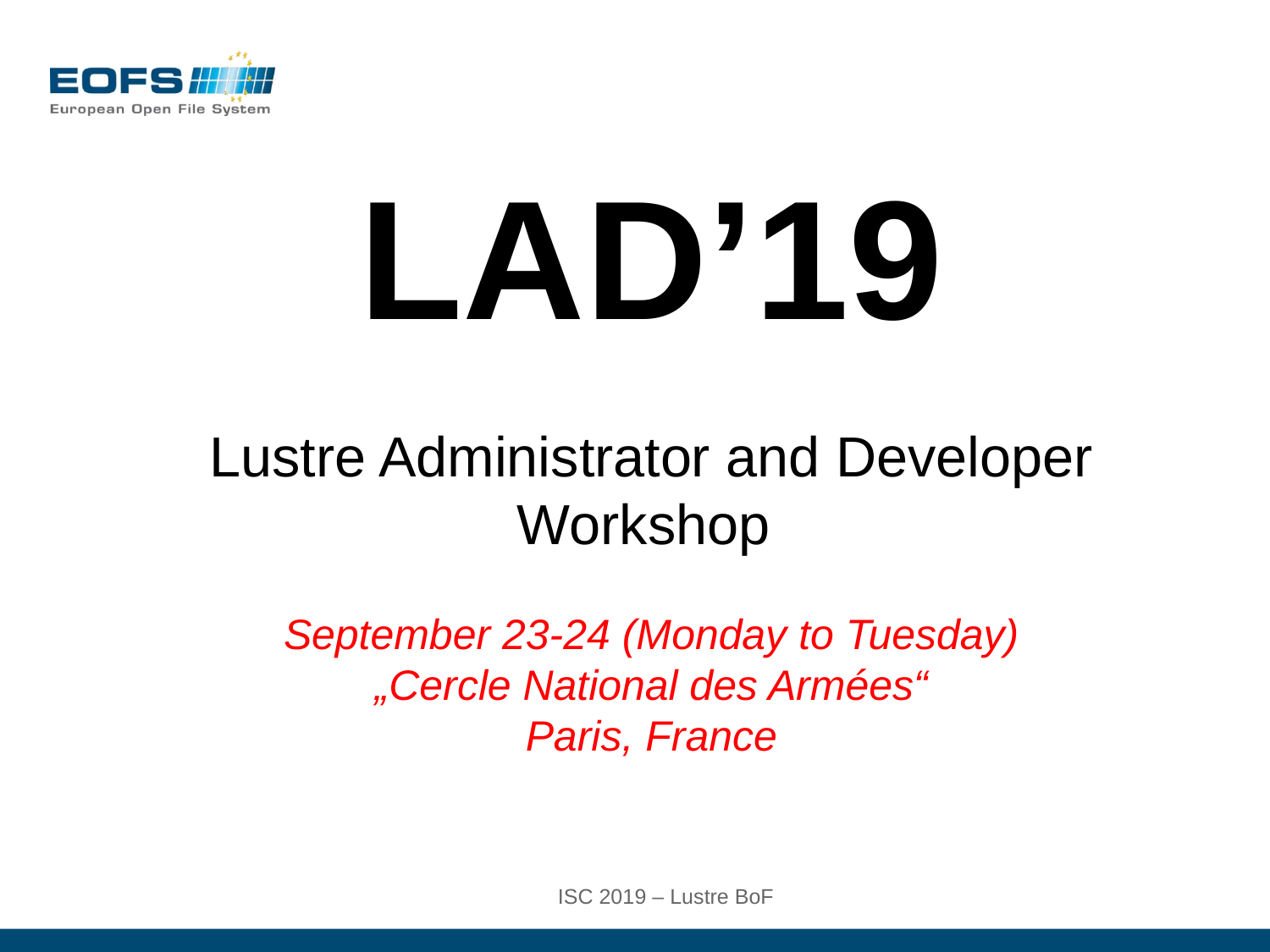

LAD’19
Lustre Administrator and Developer Workshop
September 23-24 (Monday to Tuesday)
„Cercle National des Armées“
Paris, France

ISC 2019 – Lustre BoF